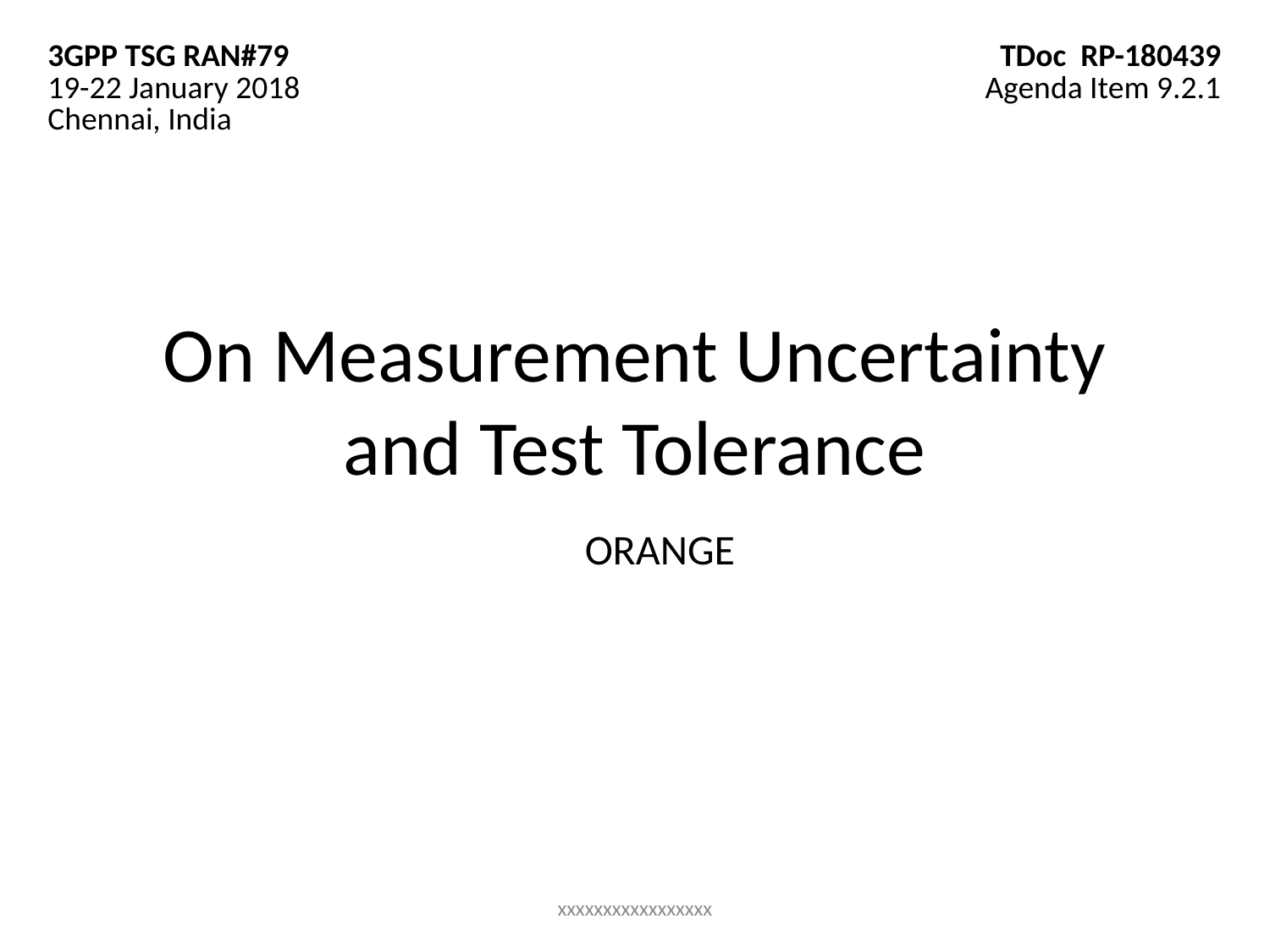

| 3GPP TSG RAN#79 19-22 January 2018 Chennai, India | TDoc RP-180439 Agenda Item 9.2.1 |
| --- | --- |
# On Measurement Uncertainty and Test Tolerance
ORANGE
xxxxxxxxxxxxxxxxx